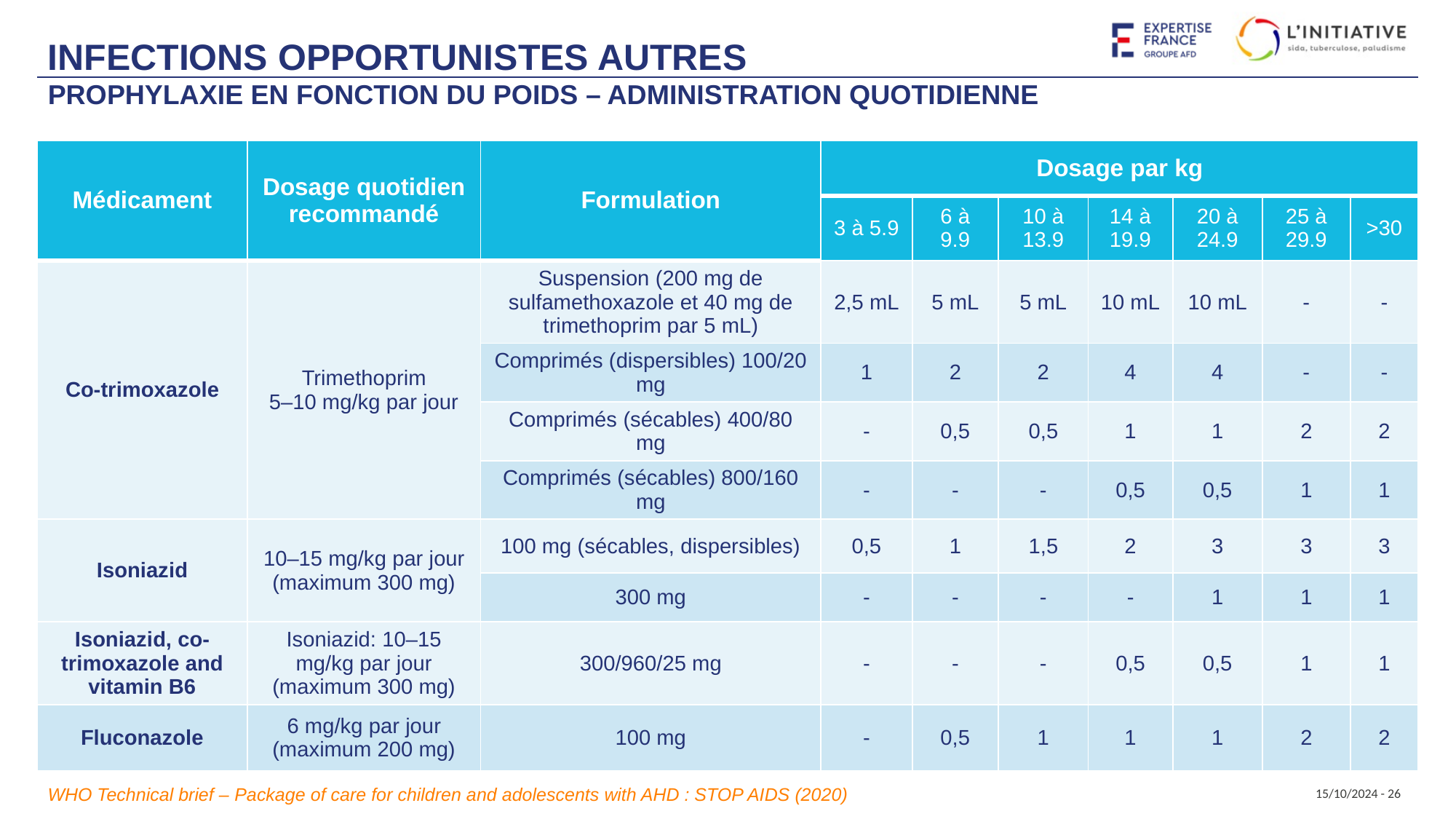

# Infections opportunistes autres Prophylaxie en fonction du poids – administration quotidienne
| Médicament | Dosage quotidien recommandé | Formulation | Dosage par kg |  |  |  |  |  |  |
| --- | --- | --- | --- | --- | --- | --- | --- | --- | --- |
|  |  |  | 3 à 5.9 | 6 à 9.9 | 10 à 13.9 | 14 à 19.9 | 20 à 24.9 | 25 à 29.9 | >30 |
| Co-trimoxazole | Trimethoprim 5–10 mg/kg par jour | Suspension (200 mg de sulfamethoxazole et 40 mg de trimethoprim par 5 mL) | 2,5 mL | 5 mL | 5 mL | 10 mL | 10 mL | - | - |
|  |  | Comprimés (dispersibles) 100/20 mg | 1 | 2 | 2 | 4 | 4 | - | - |
|  |  | Comprimés (sécables) 400/80 mg | - | 0,5 | 0,5 | 1 | 1 | 2 | 2 |
|  |  | Comprimés (sécables) 800/160 mg | - | - | - | 0,5 | 0,5 | 1 | 1 |
| Isoniazid | 10–15 mg/kg par jour (maximum 300 mg) | 100 mg (sécables, dispersibles) | 0,5 | 1 | 1,5 | 2 | 3 | 3 | 3 |
|  |  | 300 mg | - | - | - | - | 1 | 1 | 1 |
| Isoniazid, co-trimoxazole and vitamin B6 | Isoniazid: 10–15 mg/kg par jour (maximum 300 mg) | 300/960/25 mg | - | - | - | 0,5 | 0,5 | 1 | 1 |
| Fluconazole | 6 mg/kg par jour (maximum 200 mg) | 100 mg | - | 0,5 | 1 | 1 | 1 | 2 | 2 |
15/10/2024 - 26
WHO Technical brief – Package of care for children and adolescents with AHD : STOP AIDS (2020)